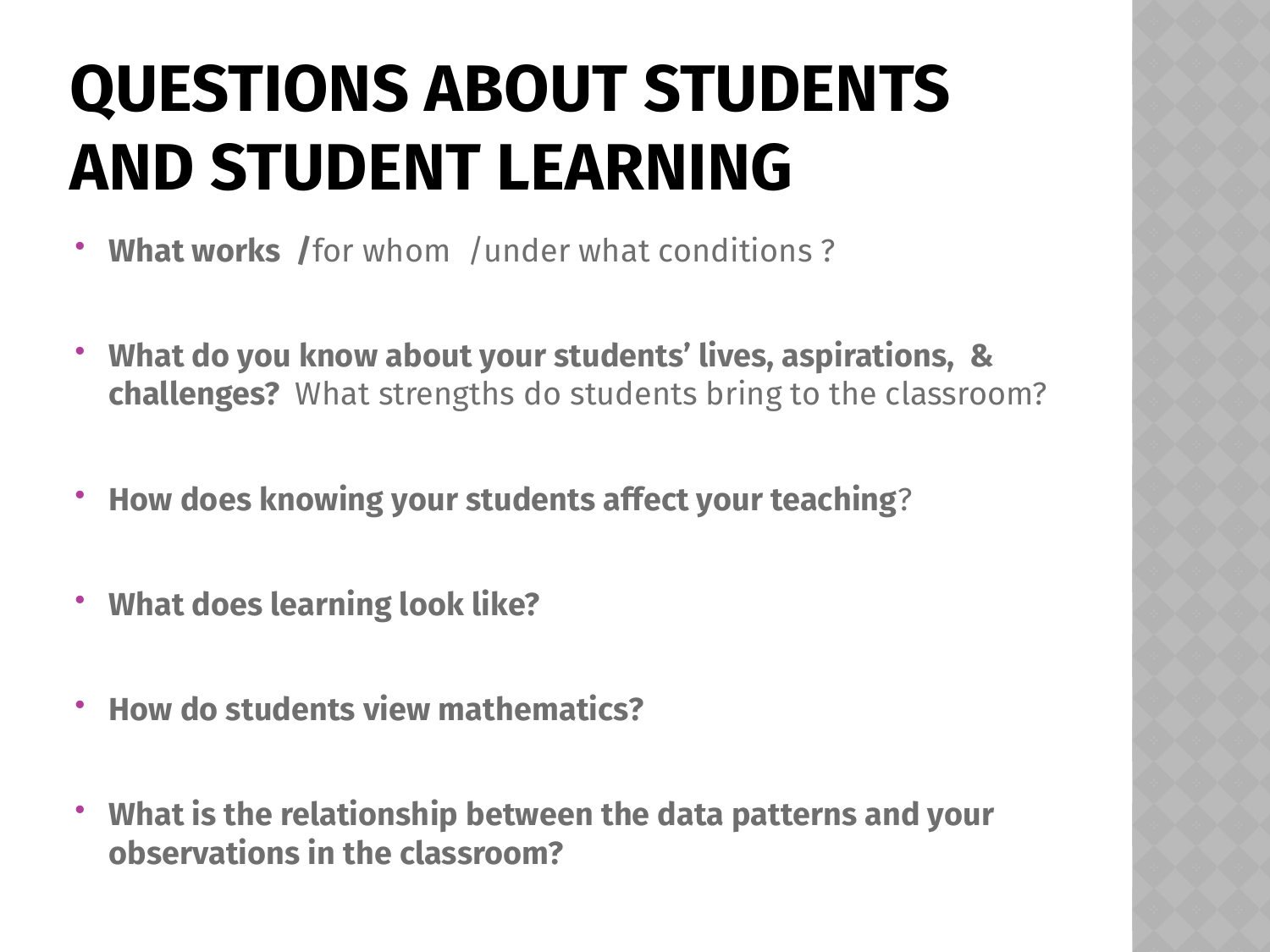

# Questions about students and student learning
What works  /for whom  /under what conditions ?

What do you know about your students’ lives, aspirations,  & challenges?  What strengths do students bring to the classroom?

How does knowing your students affect your teaching?

What does learning look like?

How do students view mathematics?

What is the relationship between the data patterns and your observations in the classroom?